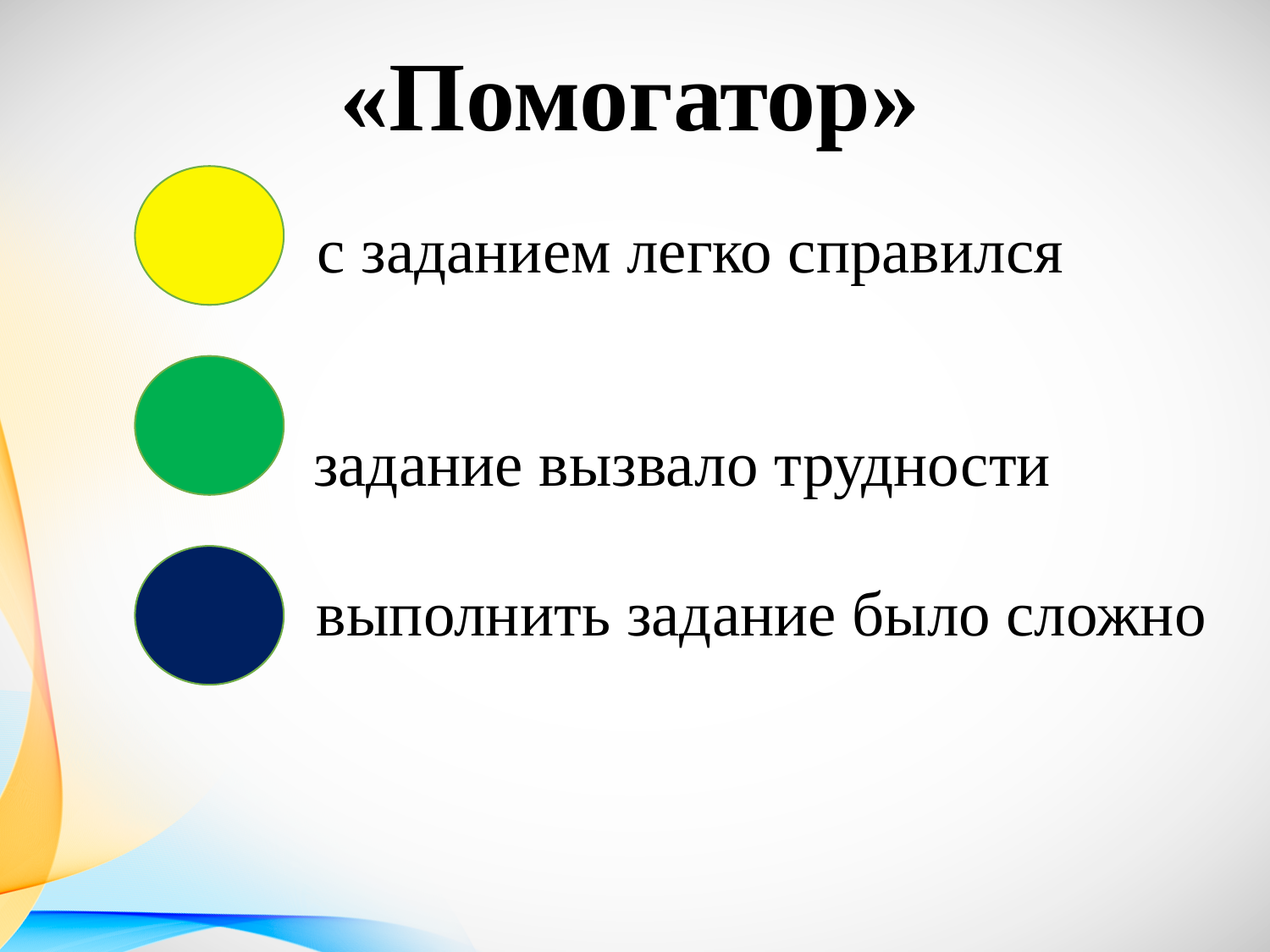

# «Помогатор»

       с заданием легко справился

       задание вызвало трудности

                 выполнить задание было сложно